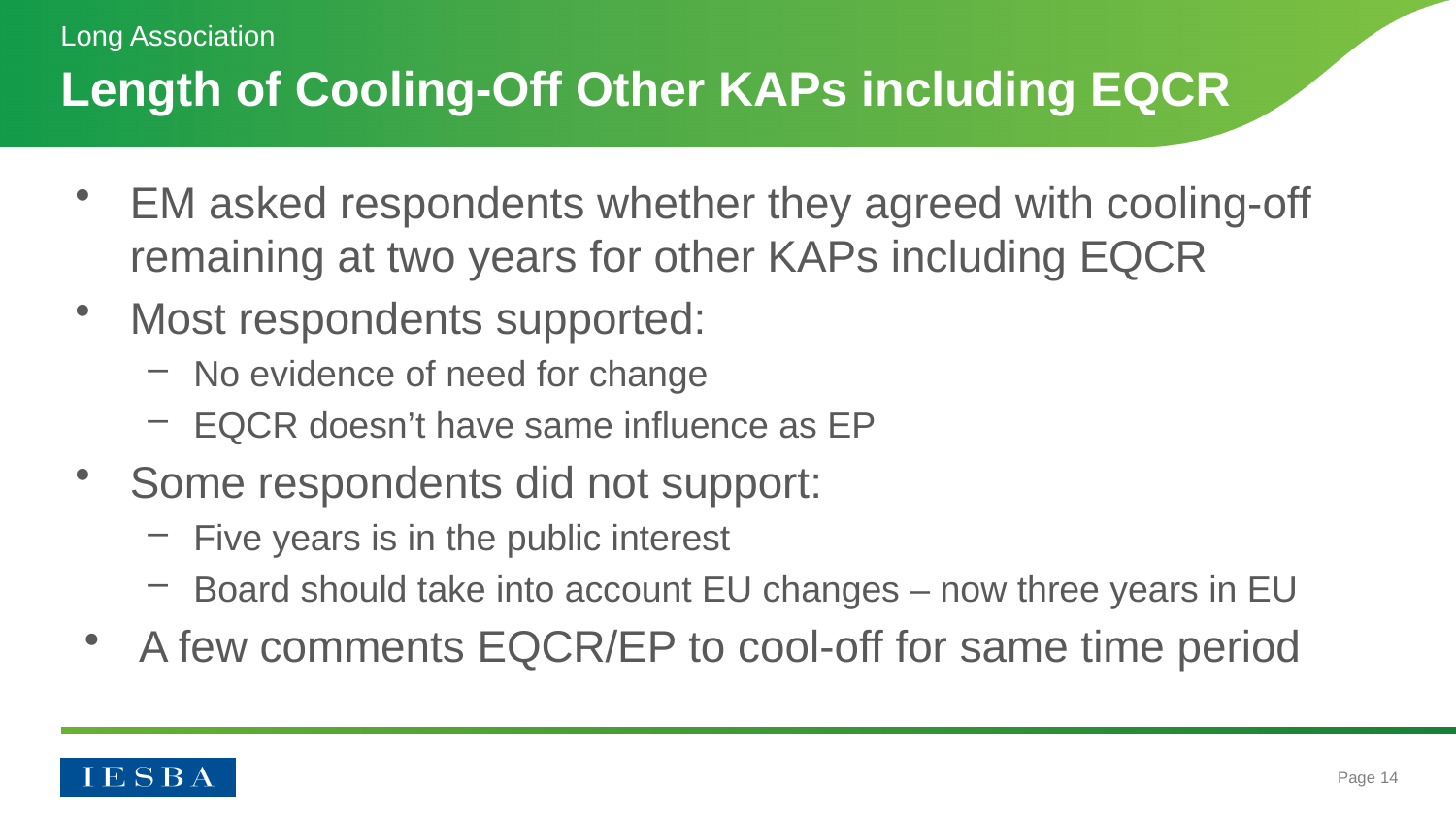

Long Association
# Length of Cooling-Off Other KAPs including EQCR
EM asked respondents whether they agreed with cooling-off remaining at two years for other KAPs including EQCR
Most respondents supported:
No evidence of need for change
EQCR doesn’t have same influence as EP
Some respondents did not support:
Five years is in the public interest
Board should take into account EU changes – now three years in EU
A few comments EQCR/EP to cool-off for same time period